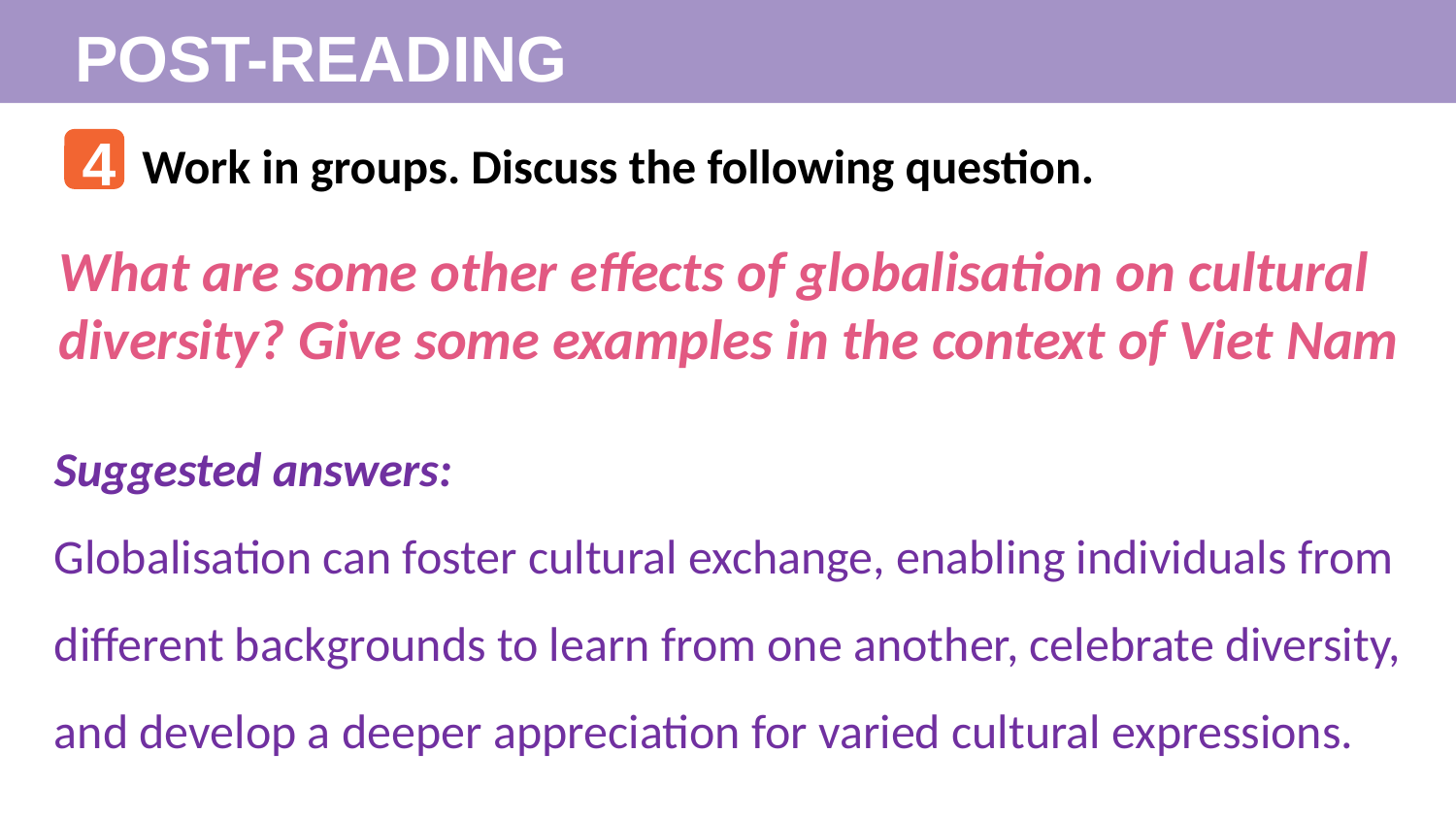

POST-READING
4
Work in groups. Discuss the following question.

What are some other effects of globalisation on cultural diversity? Give some examples in the context of Viet Nam
Suggested answers:
Globalisation can foster cultural exchange, enabling individuals from different backgrounds to learn from one another, celebrate diversity, and develop a deeper appreciation for varied cultural expressions.